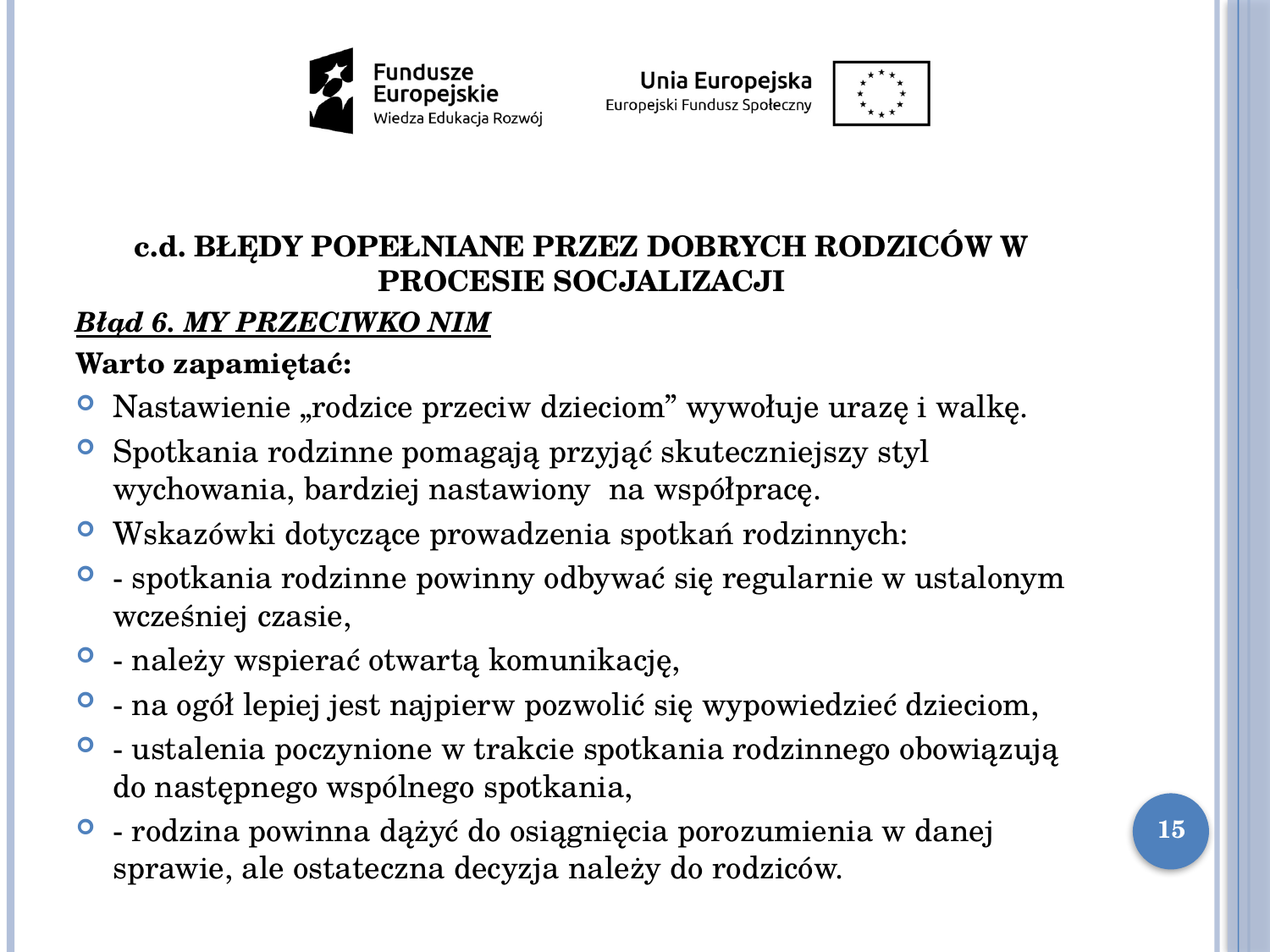

c.d. BŁĘDY POPEŁNIANE PRZEZ DOBRYCH RODZICÓW W PROCESIE SOCJALIZACJI
Błąd 6. MY PRZECIWKO NIM
Warto zapamiętać:
Nastawienie „rodzice przeciw dzieciom” wywołuje urazę i walkę.
Spotkania rodzinne pomagają przyjąć skuteczniejszy styl wychowania, bardziej nastawiony  na współpracę.
Wskazówki dotyczące prowadzenia spotkań rodzinnych:
- spotkania rodzinne powinny odbywać się regularnie w ustalonym wcześniej czasie,
- należy wspierać otwartą komunikację,
- na ogół lepiej jest najpierw pozwolić się wypowiedzieć dzieciom,
- ustalenia poczynione w trakcie spotkania rodzinnego obowiązują do następnego wspólnego spotkania,
- rodzina powinna dążyć do osiągnięcia porozumienia w danej sprawie, ale ostateczna decyzja należy do rodziców.

15